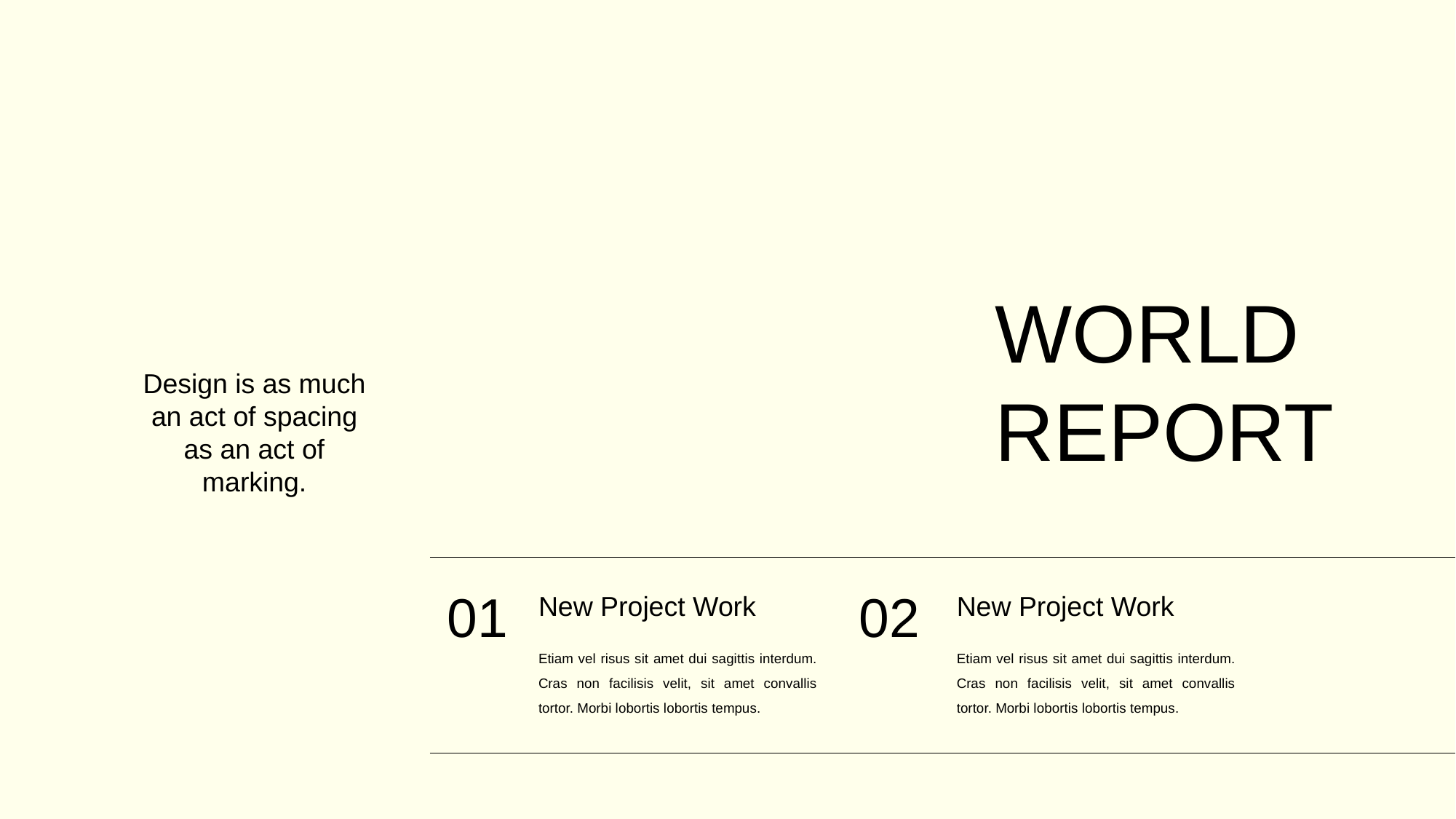

WORLD
REPORT
Design is as much an act of spacing as an act of marking.

01
02
New Project Work
New Project Work
Etiam vel risus sit amet dui sagittis interdum. Cras non facilisis velit, sit amet convallis tortor. Morbi lobortis lobortis tempus.
Etiam vel risus sit amet dui sagittis interdum. Cras non facilisis velit, sit amet convallis tortor. Morbi lobortis lobortis tempus.